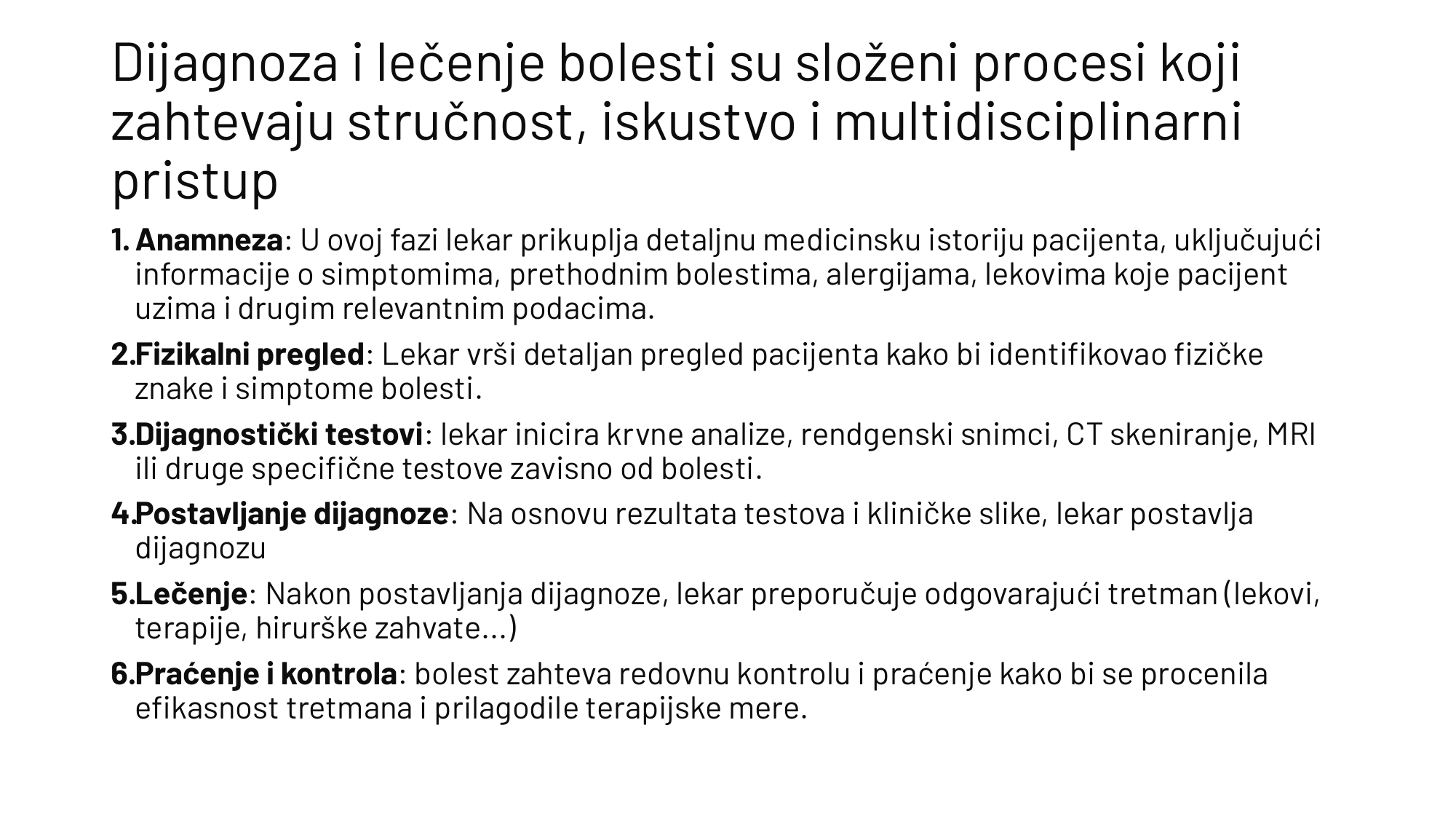

# Dijagnoza i lečenje bolesti su složeni procesi koji zahtevaju stručnost, iskustvo i multidisciplinarni pristup
Anamneza: U ovoj fazi lekar prikuplja detaljnu medicinsku istoriju pacijenta, uključujući informacije o simptomima, prethodnim bolestima, alergijama, lekovima koje pacijent uzima i drugim relevantnim podacima.
Fizikalni pregled: Lekar vrši detaljan pregled pacijenta kako bi identifikovao fizičke znake i simptome bolesti.
Dijagnostički testovi: lekar inicira krvne analize, rendgenski snimci, CT skeniranje, MRI ili druge specifične testove zavisno od bolesti.
Postavljanje dijagnoze: Na osnovu rezultata testova i kliničke slike, lekar postavlja dijagnozu
Lečenje: Nakon postavljanja dijagnoze, lekar preporučuje odgovarajući tretman (lekovi, terapije, hirurške zahvate...)
Praćenje i kontrola: bolest zahteva redovnu kontrolu i praćenje kako bi se procenila efikasnost tretmana i prilagodile terapijske mere.